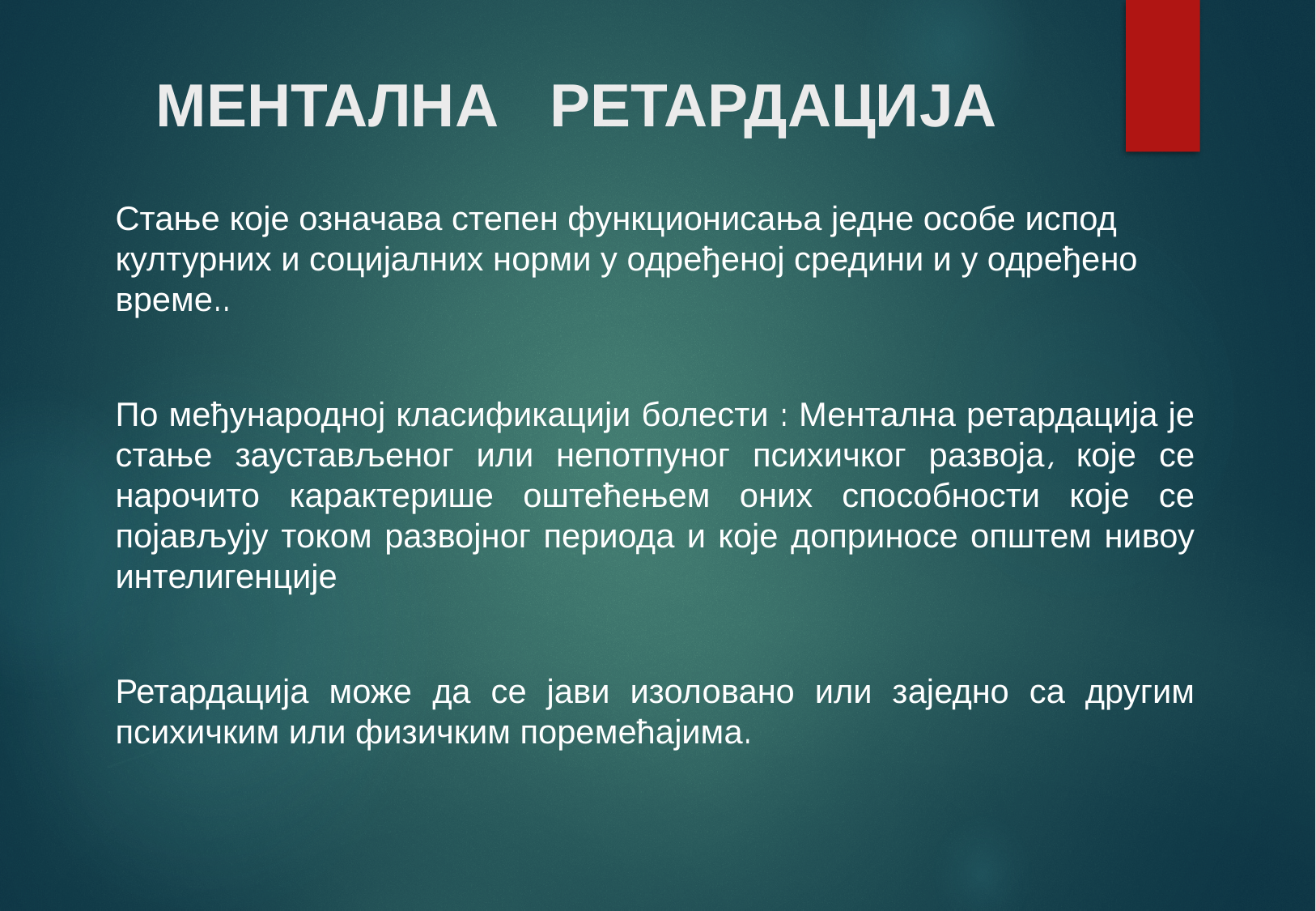

# МЕНТАЛНА   РЕТАРДАЦИЈА
Стање које означава степен функционисања једне особе испод културних и социјалних норми у одређеној средини и у одређено време..

По међународној класификацији болести : Ментална ретардација је стање заустављеног или непотпуног психичког развоја, које се нарочито карактерише оштећењем оних способности које се појављују током развојног периода и које доприносе општем нивоу интелигенције

Ретардација може да се јави изоловано или заједно са другим психичким или физичким поремећајима.